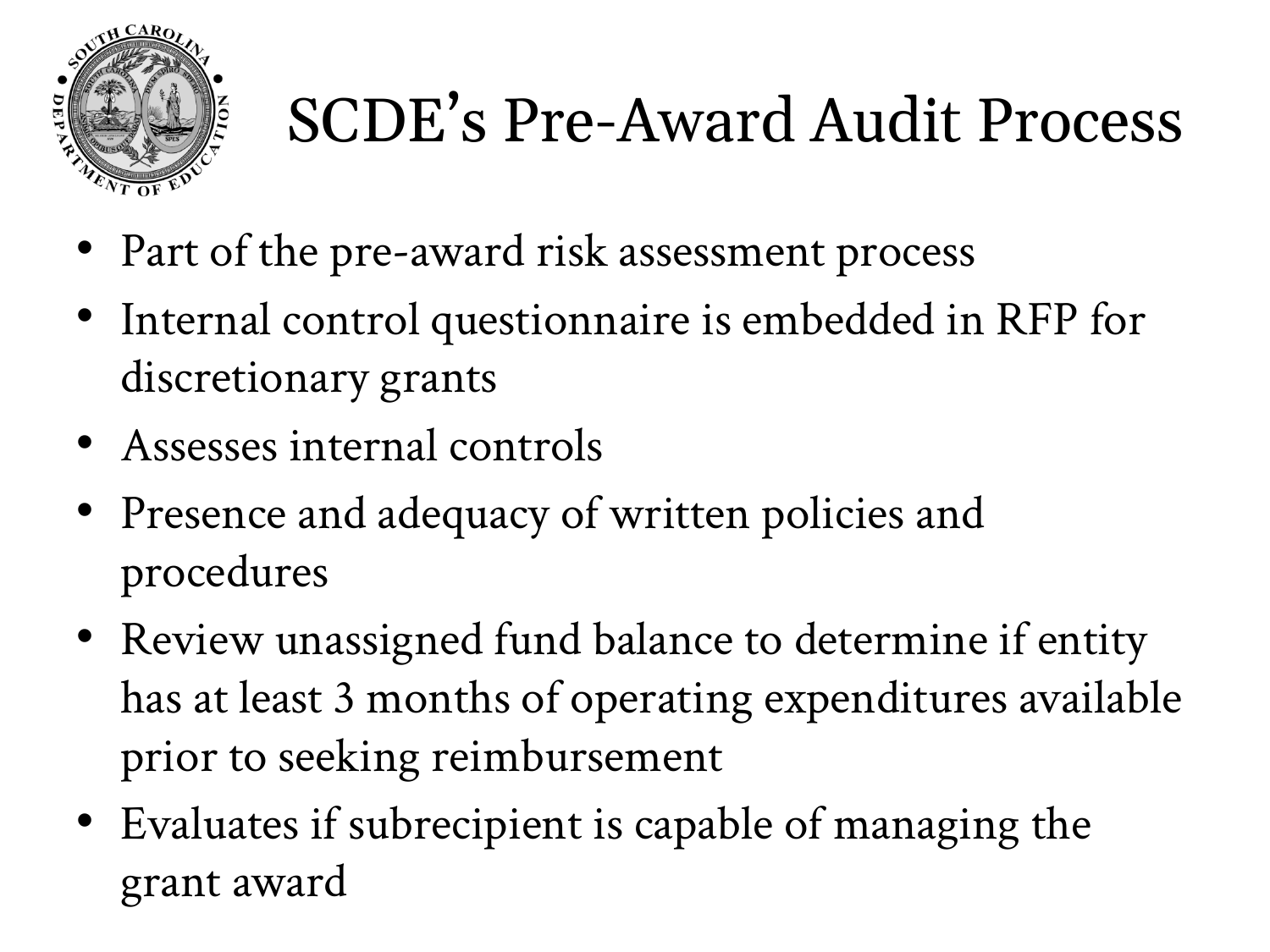

# SCDE’s Pre-Award Audit Process
Part of the pre-award risk assessment process
Internal control questionnaire is embedded in RFP for discretionary grants
Assesses internal controls
Presence and adequacy of written policies and procedures
Review unassigned fund balance to determine if entity has at least 3 months of operating expenditures available prior to seeking reimbursement
Evaluates if subrecipient is capable of managing the grant award